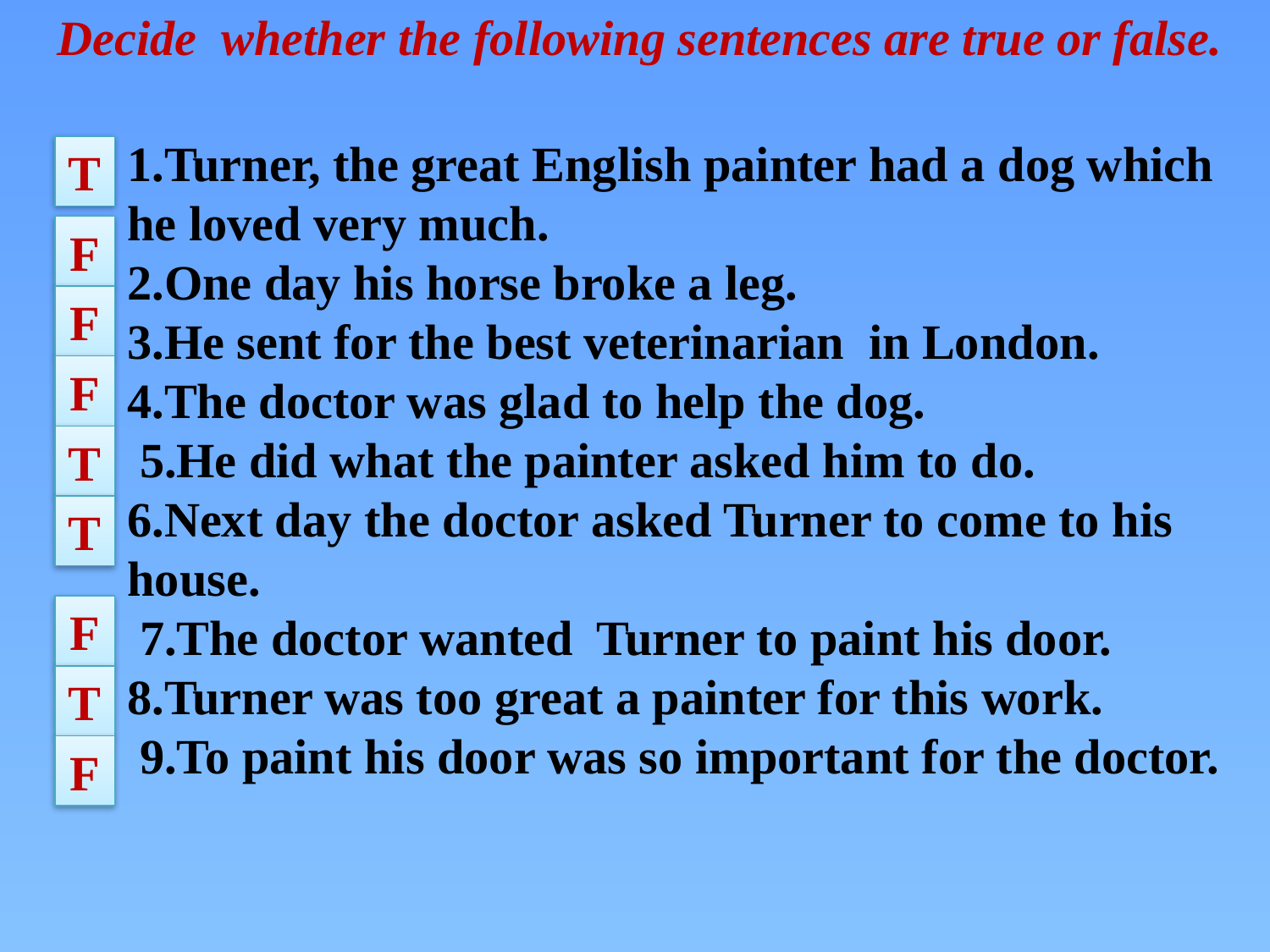

Decide  whether the following sentences are true or false.
1.Turner, the great English painter had a dog which he loved very much.
2.One day his horse broke a leg.
3.He sent for the best veterinarian  in London.
4.The doctor was glad to help the dog.
 5.He did what the painter asked him to do.
6.Next day the doctor asked Turner to come to his house.
 7.The doctor wanted  Turner to paint his door.
8.Turner was too great a painter for this work.
 9.To paint his door was so important for the doctor.

T
F
F
F
T
T
F
T
F